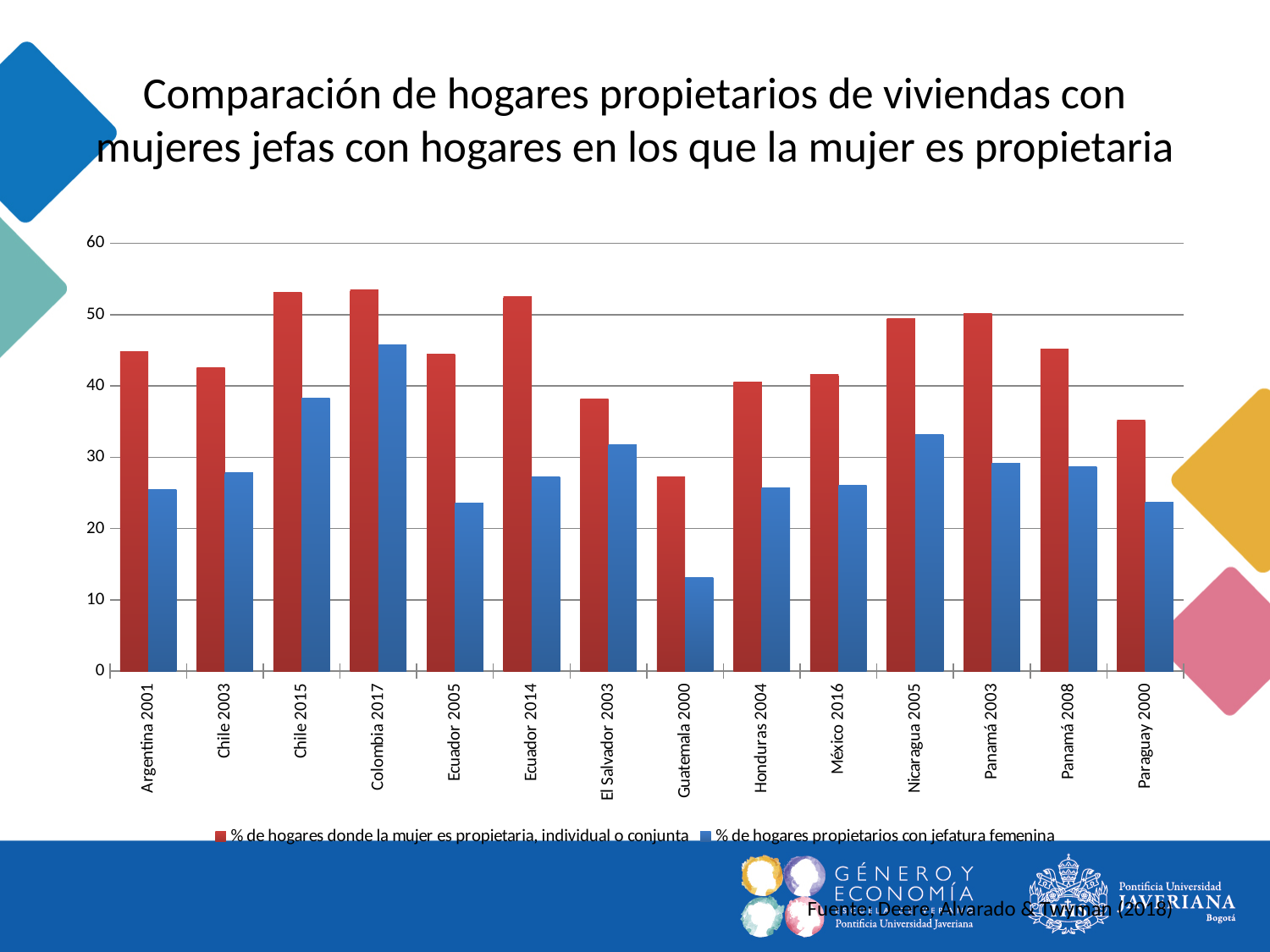

# Comparación de hogares propietarios de viviendas con mujeres jefas con hogares en los que la mujer es propietaria

### Chart

| Category | % de hogares donde la mujer es propietaria, individual o conjunta | % de hogares propietarios con jefatura femenina |
|---|---|---|
| Argentina 2001 | 44.8 | 25.5 |
| Chile 2003 | 42.5 | 27.8 |
| Chile 2015 | 53.1 | 38.3 |
| Colombia 2017 | 53.5 | 45.8 |
| Ecuador 2005 | 44.4 | 23.6 |
| Ecuador 2014 | 52.5 | 27.3 |
| El Salvador 2003 | 38.2 | 31.8 |
| Guatemala 2000 | 27.3 | 13.1 |
| Honduras 2004 | 40.5 | 25.7 |
| México 2016 | 41.6 | 26.1 |
| Nicaragua 2005 | 49.4 | 33.2 |
| Panamá 2003 | 50.2 | 29.1 |
| Panamá 2008 | 45.2 | 28.7 |
| Paraguay 2000 | 35.2 | 23.7 |
Fuente: Deere, Alvarado & Twyman (2018)